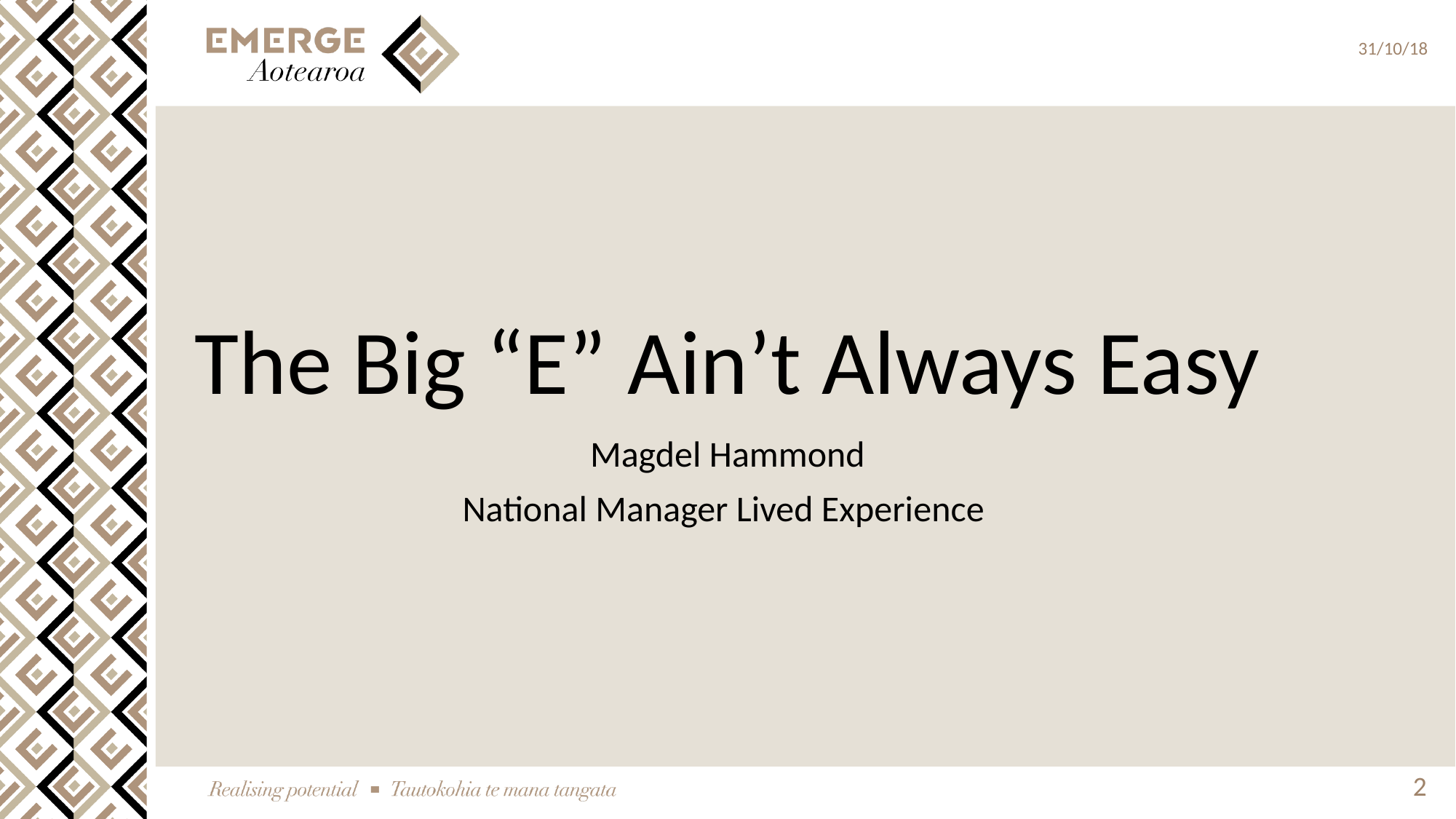

# The Big “E” Ain’t Always Easy
Magdel Hammond
National Manager Lived Experience